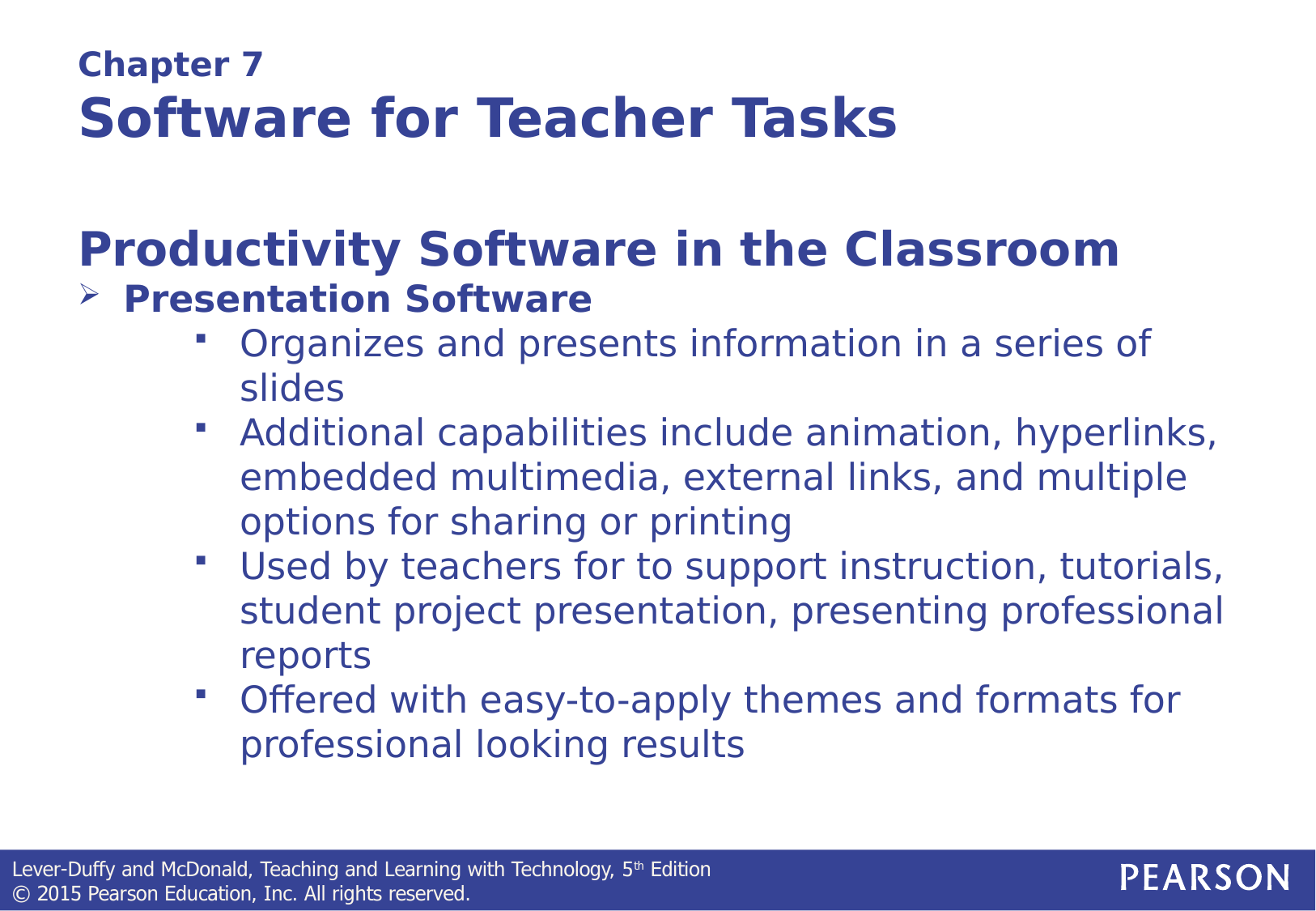

# Chapter 7 Software for Teacher Tasks
Productivity Software in the Classroom
Presentation Software
Organizes and presents information in a series of slides
Additional capabilities include animation, hyperlinks, embedded multimedia, external links, and multiple options for sharing or printing
Used by teachers for to support instruction, tutorials, student project presentation, presenting professional reports
Offered with easy-to-apply themes and formats for professional looking results